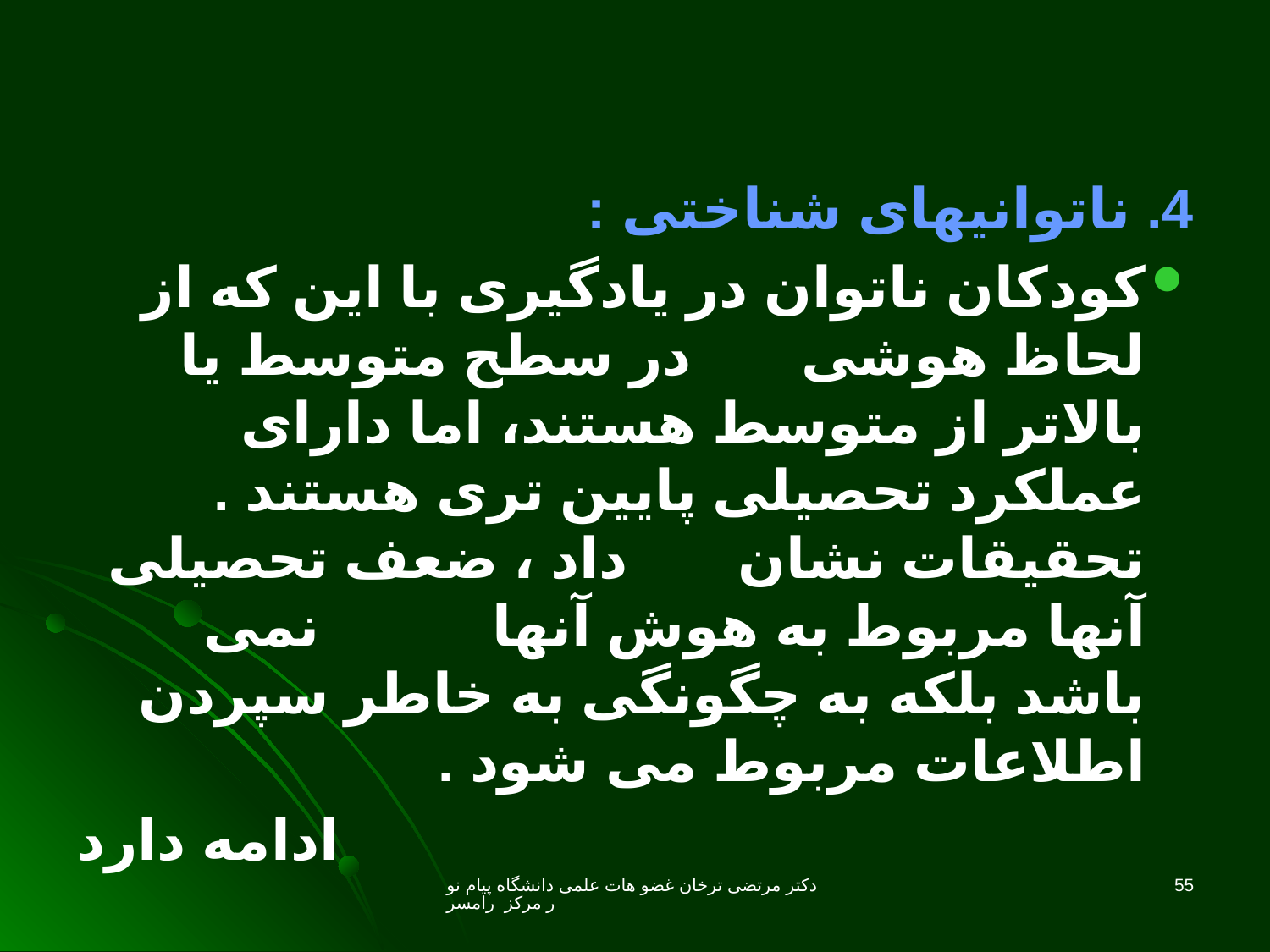

4. ناتوانیهای شناختی :
کودکان ناتوان در یادگیری با این که از لحاظ هوشی       در سطح متوسط یا بالاتر از متوسط هستند، اما دارای عملکرد تحصیلی پایین تری هستند . تحقیقات نشان       داد ، ضعف تحصیلی آنها مربوط به هوش آنها           نمی باشد بلکه به چگونگی به خاطر سپردن اطلاعات مربوط می شود .
ادامه دارد
دکتر مرتضی ترخان غضو هات علمی دانشگاه پیام نور مرکز رامسر
55